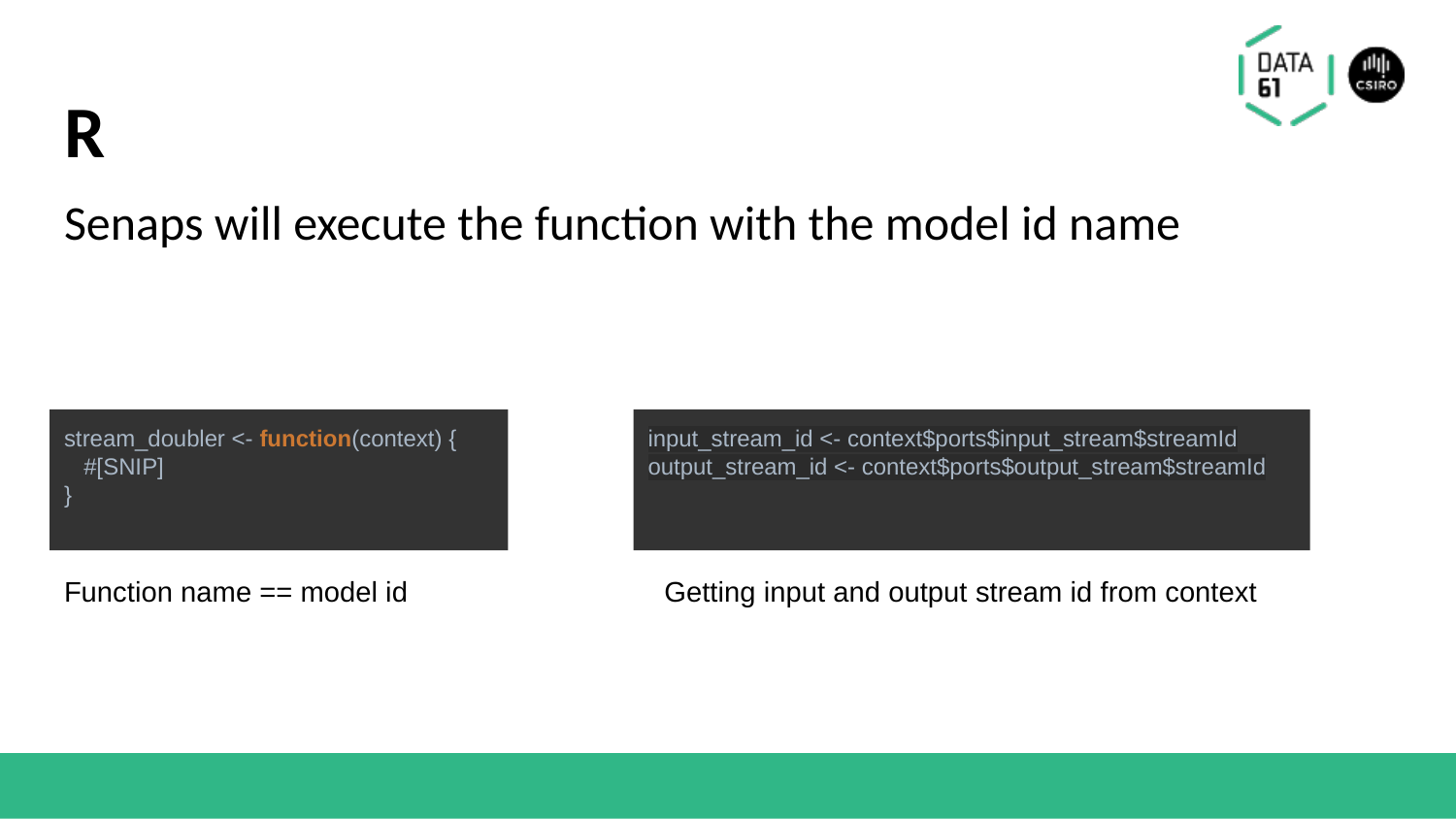

# R
Senaps will execute the function with the model id name

stream_doubler <- function(context) {
   #[SNIP]
}

input_stream_id <- context$ports$input_stream$streamId
output_stream_id <- context$ports$output_stream$streamId

Function name == model id
Getting input and output stream id from context